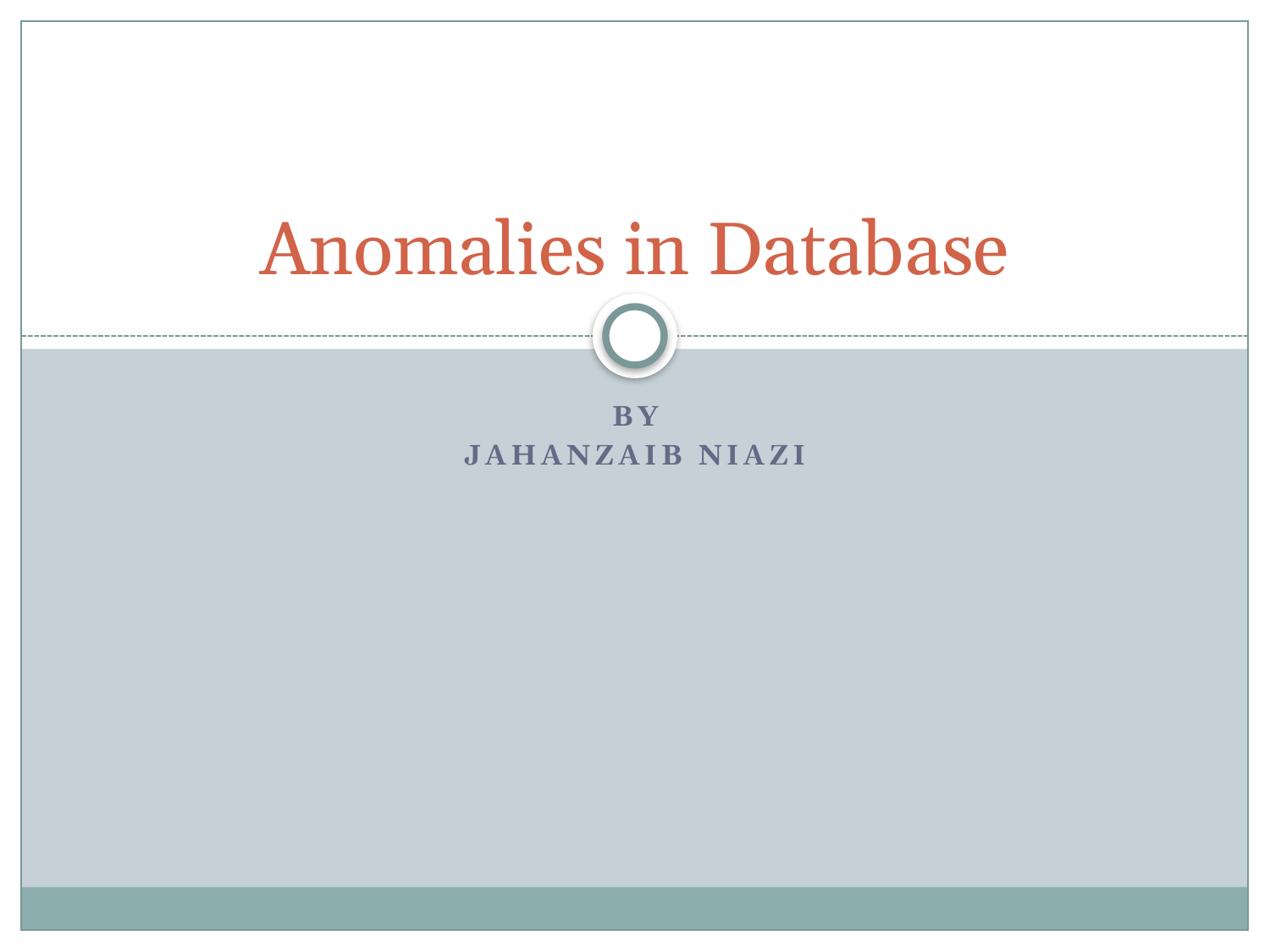

# Anomalies in Database
By
Jahanzaib Niazi